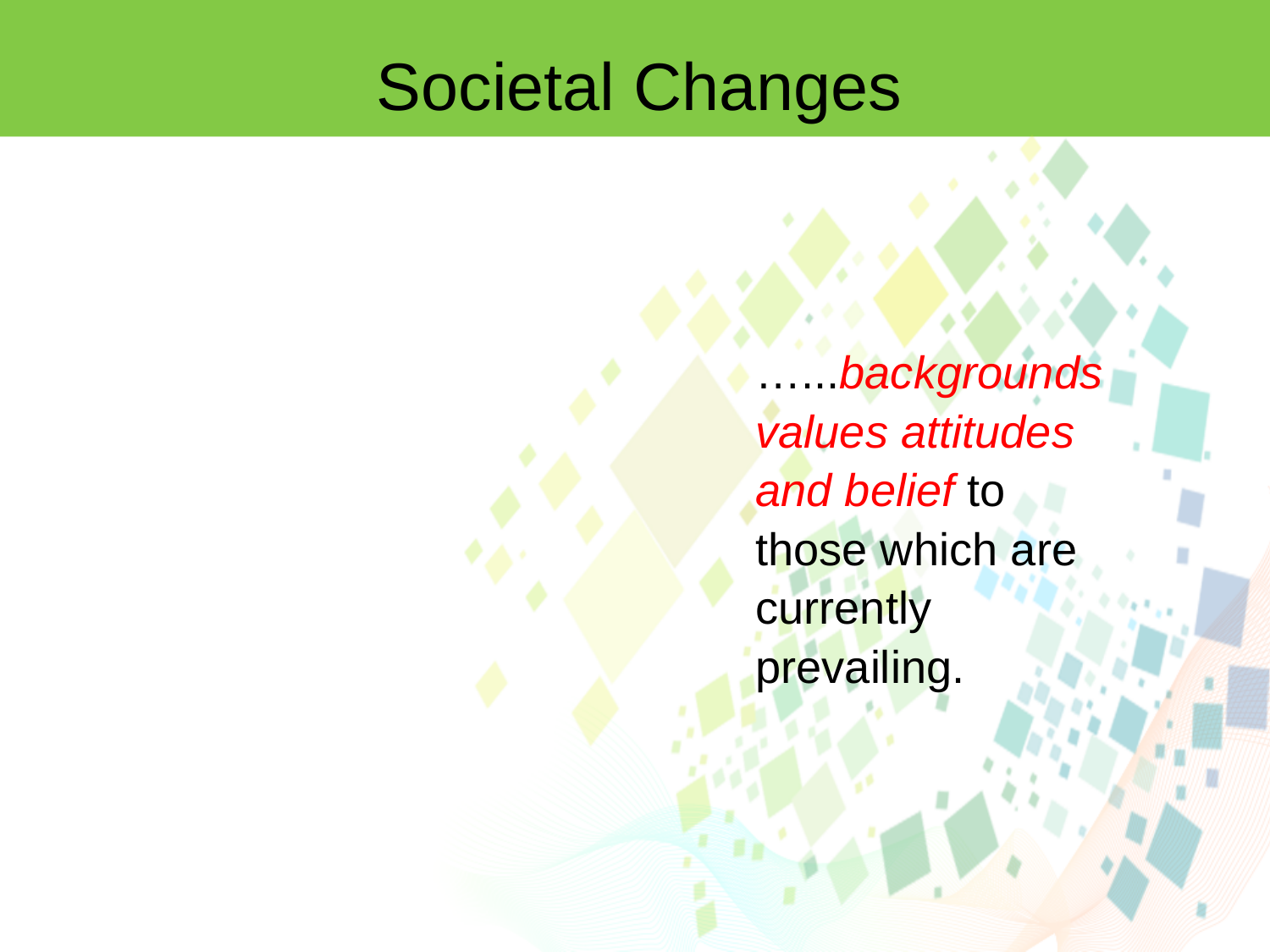

Societal Changes
…...backgrounds values attitudes and belief to those which are currently prevailing.